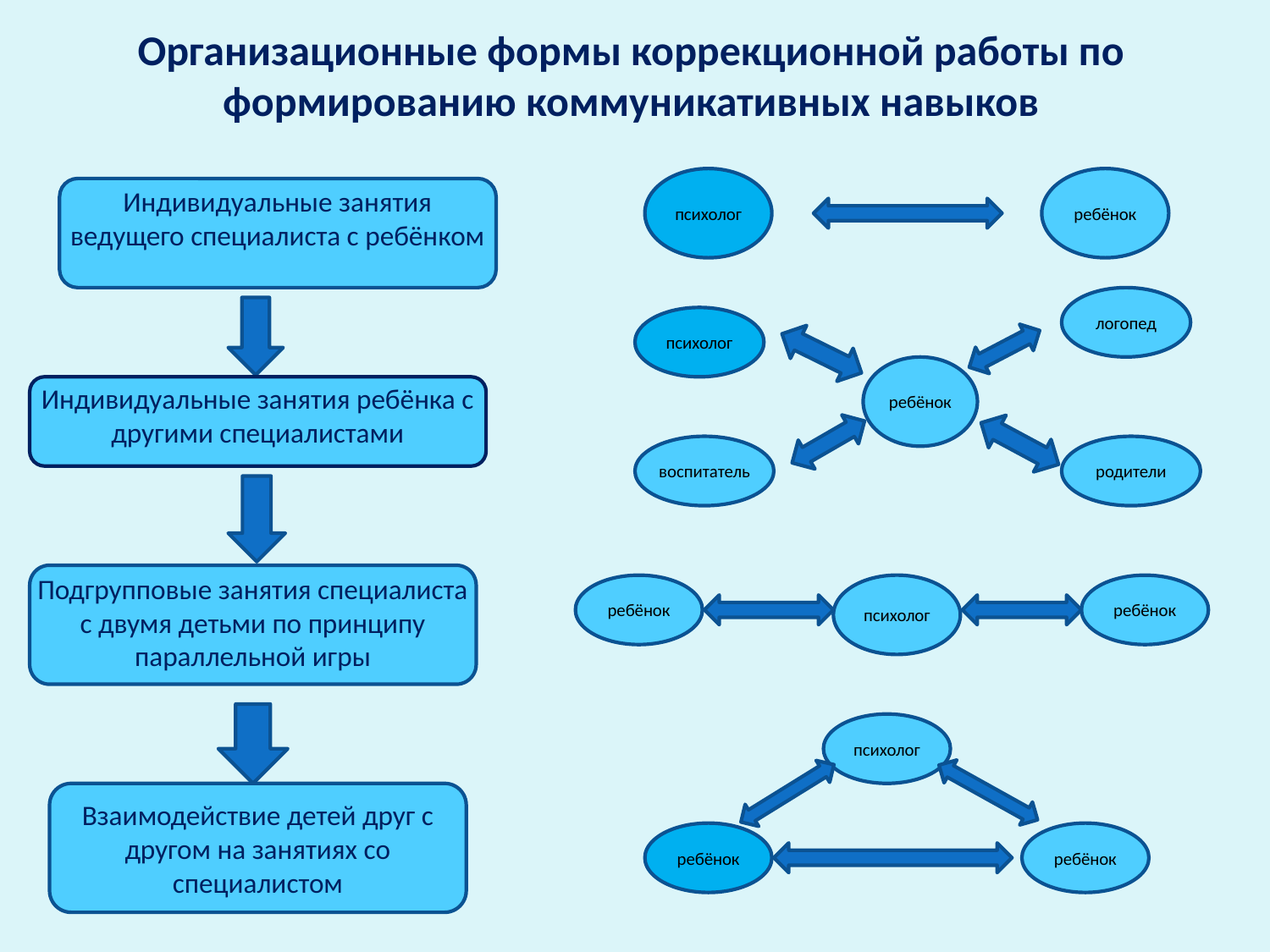

# Организационные формы коррекционной работы по формированию коммуникативных навыков
психолог
ребёнок
Индивидуальные занятия ведущего специалиста с ребёнком

логопед

психолог

ребёнок
Индивидуальные занятия ребёнка с другими специалистами

воспитатель
родители

Подгрупповые занятия специалиста с двумя детьми по принципу параллельной игры
ребёнок
психолог
ребёнок

психолог

Взаимодействие детей друг с другом на занятиях со специалистом
ребёнок
ребёнок